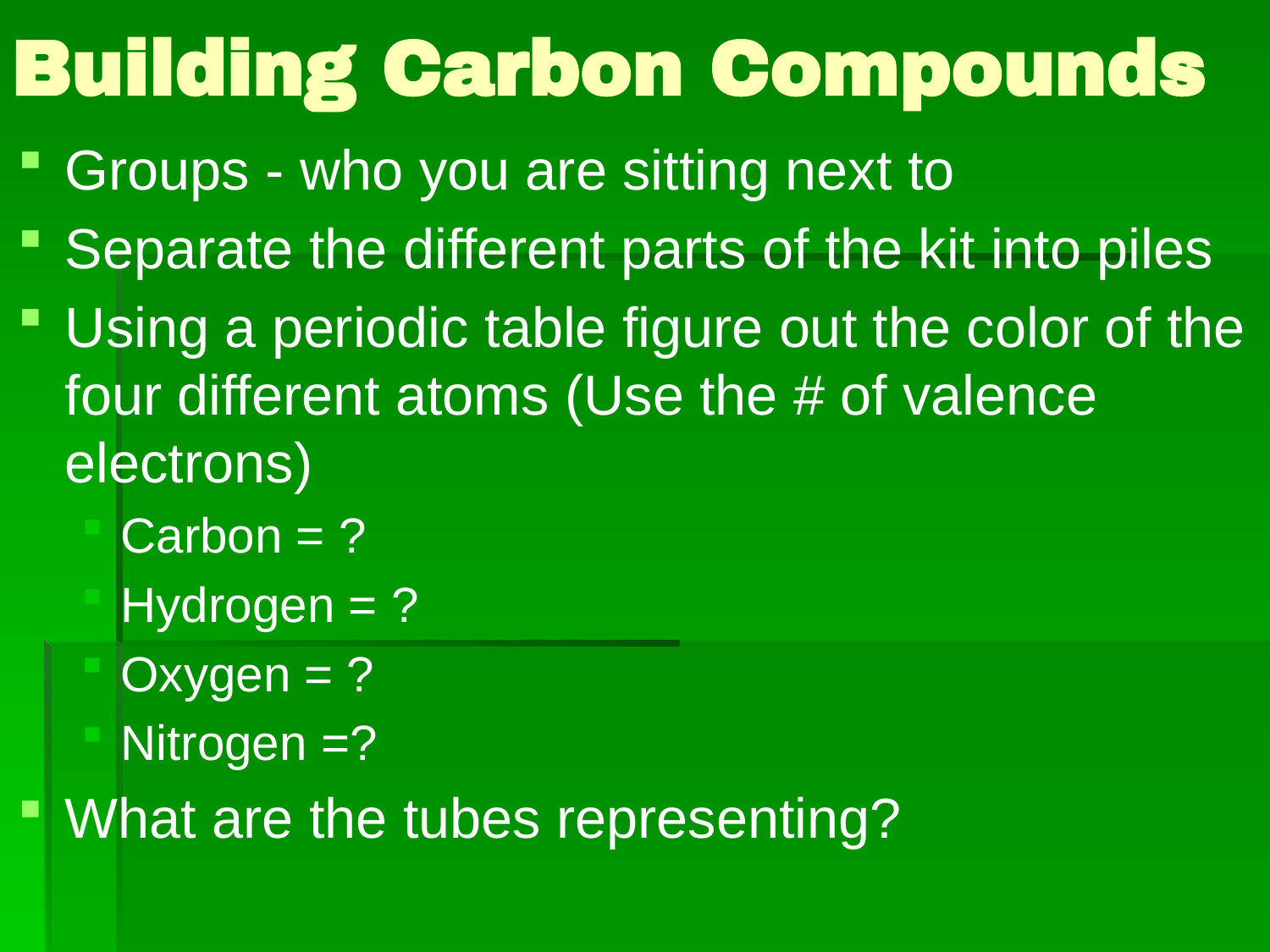

# Building Carbon Compounds
Groups - who you are sitting next to
Separate the different parts of the kit into piles
Using a periodic table figure out the color of the four different atoms (Use the # of valence electrons)
Carbon = ?
Hydrogen = ?
Oxygen = ?
Nitrogen =?
What are the tubes representing?